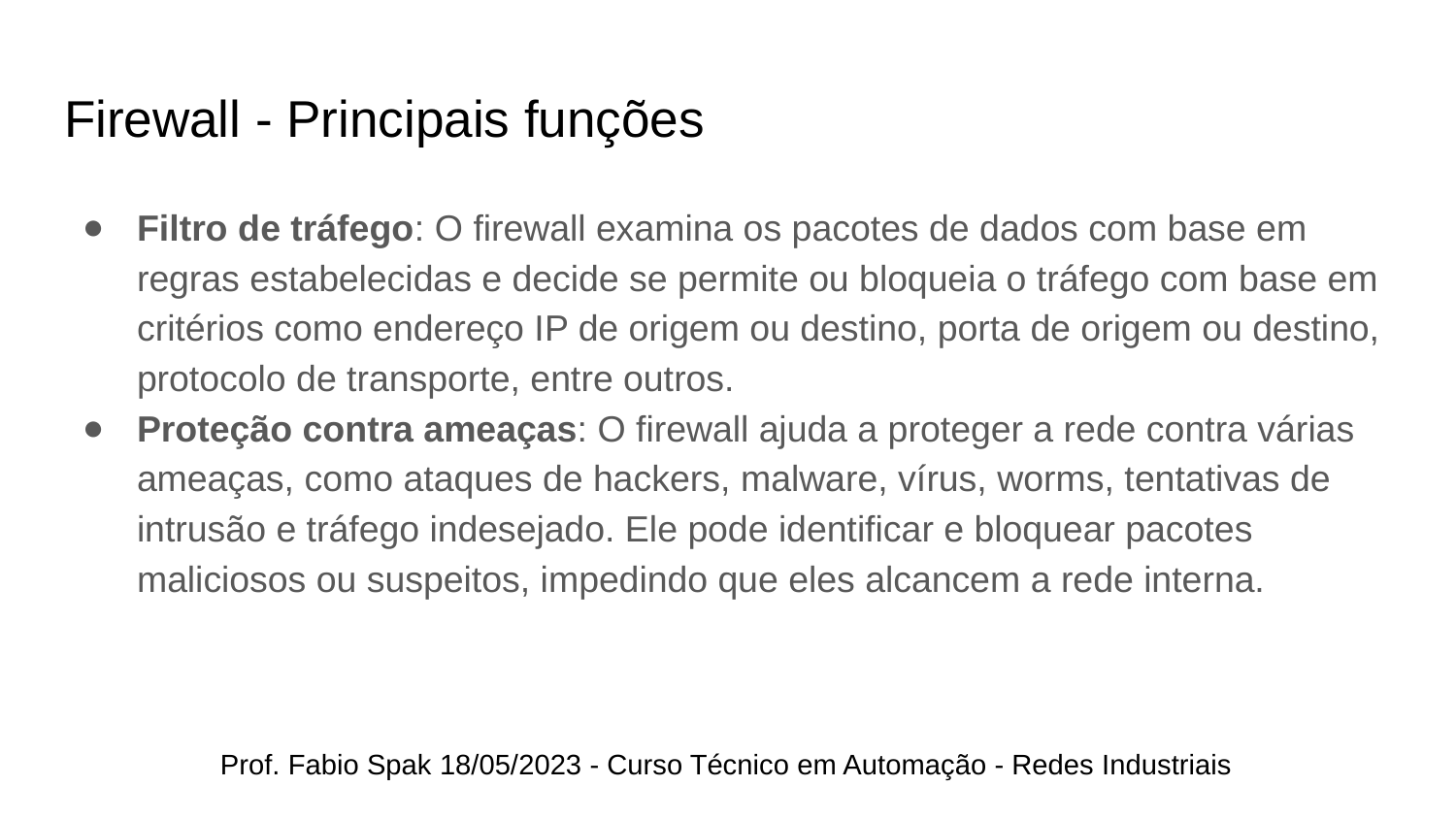

# Firewall - Principais funções
Filtro de tráfego: O firewall examina os pacotes de dados com base em regras estabelecidas e decide se permite ou bloqueia o tráfego com base em critérios como endereço IP de origem ou destino, porta de origem ou destino, protocolo de transporte, entre outros.
Proteção contra ameaças: O firewall ajuda a proteger a rede contra várias ameaças, como ataques de hackers, malware, vírus, worms, tentativas de intrusão e tráfego indesejado. Ele pode identificar e bloquear pacotes maliciosos ou suspeitos, impedindo que eles alcancem a rede interna.
Prof. Fabio Spak 18/05/2023 - Curso Técnico em Automação - Redes Industriais